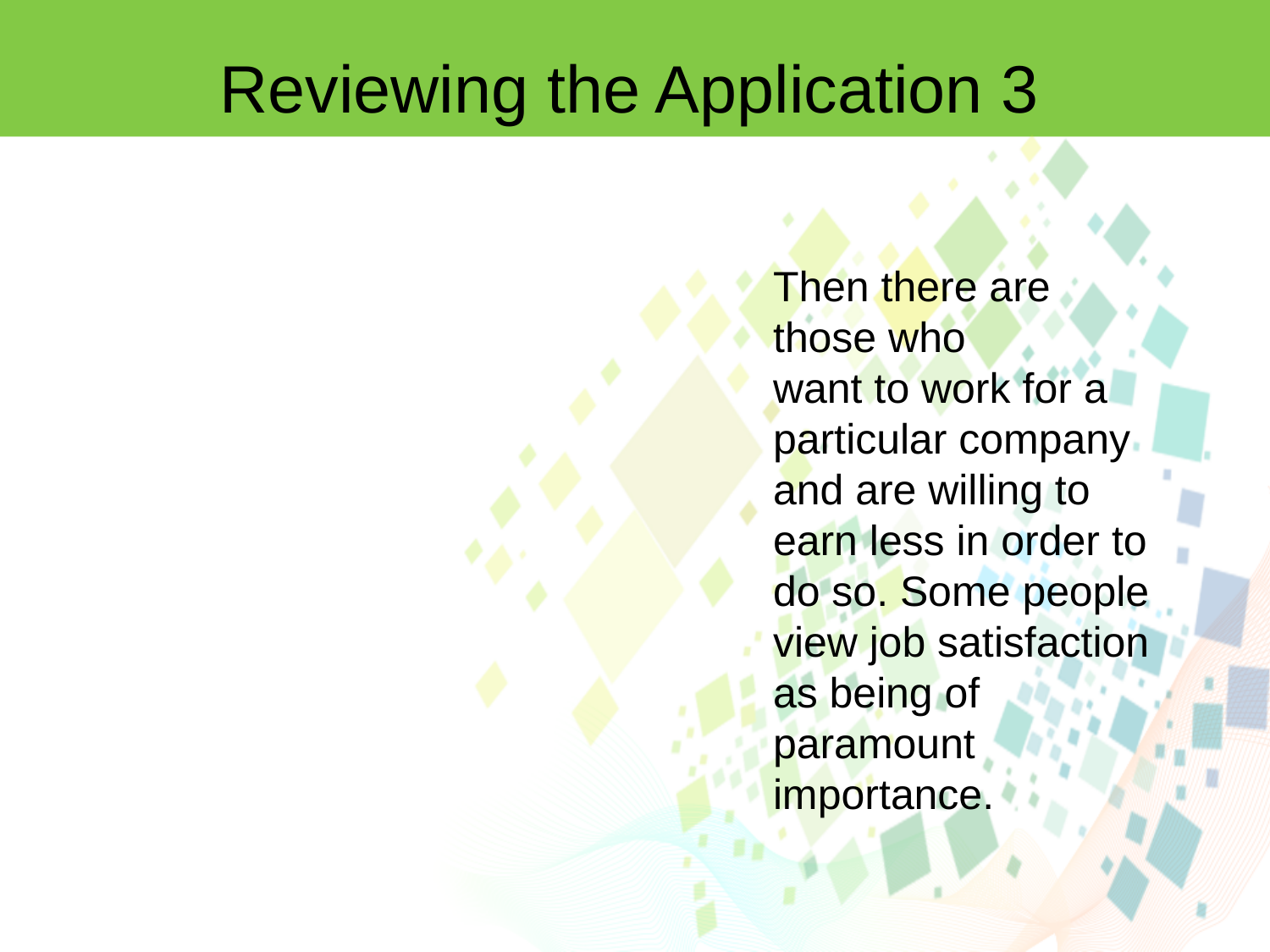

Reviewing the Application 3
Then there are those who
want to work for a particular company and are willing to earn less in order to do so. Some people view job satisfaction as being of paramount importance.